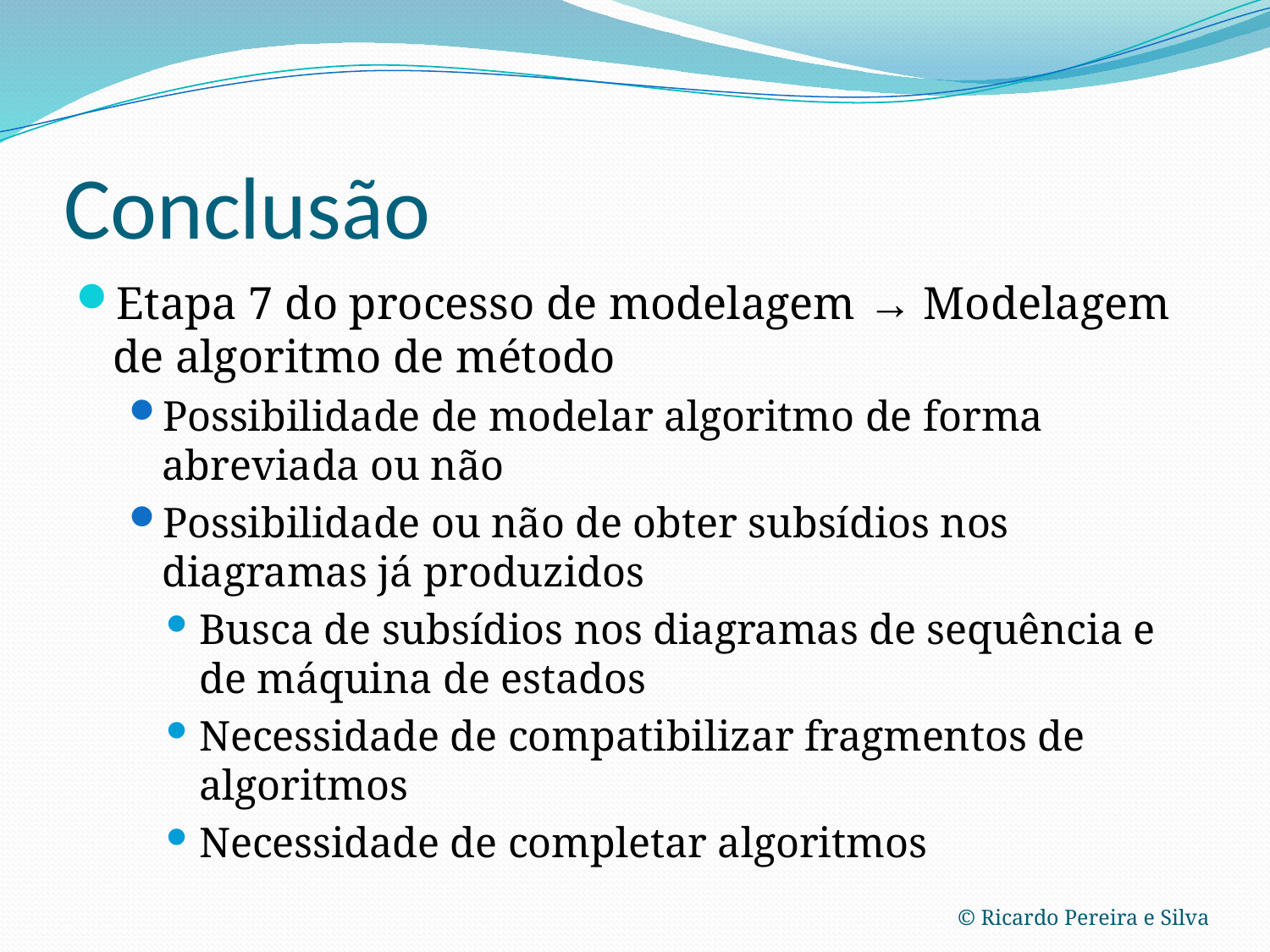

# Conclusão
Etapa 7 do processo de modelagem → Modelagem de algoritmo de método
Possibilidade de modelar algoritmo de forma abreviada ou não
Possibilidade ou não de obter subsídios nos diagramas já produzidos
Busca de subsídios nos diagramas de sequência e de máquina de estados
Necessidade de compatibilizar fragmentos de algoritmos
Necessidade de completar algoritmos
© Ricardo Pereira e Silva